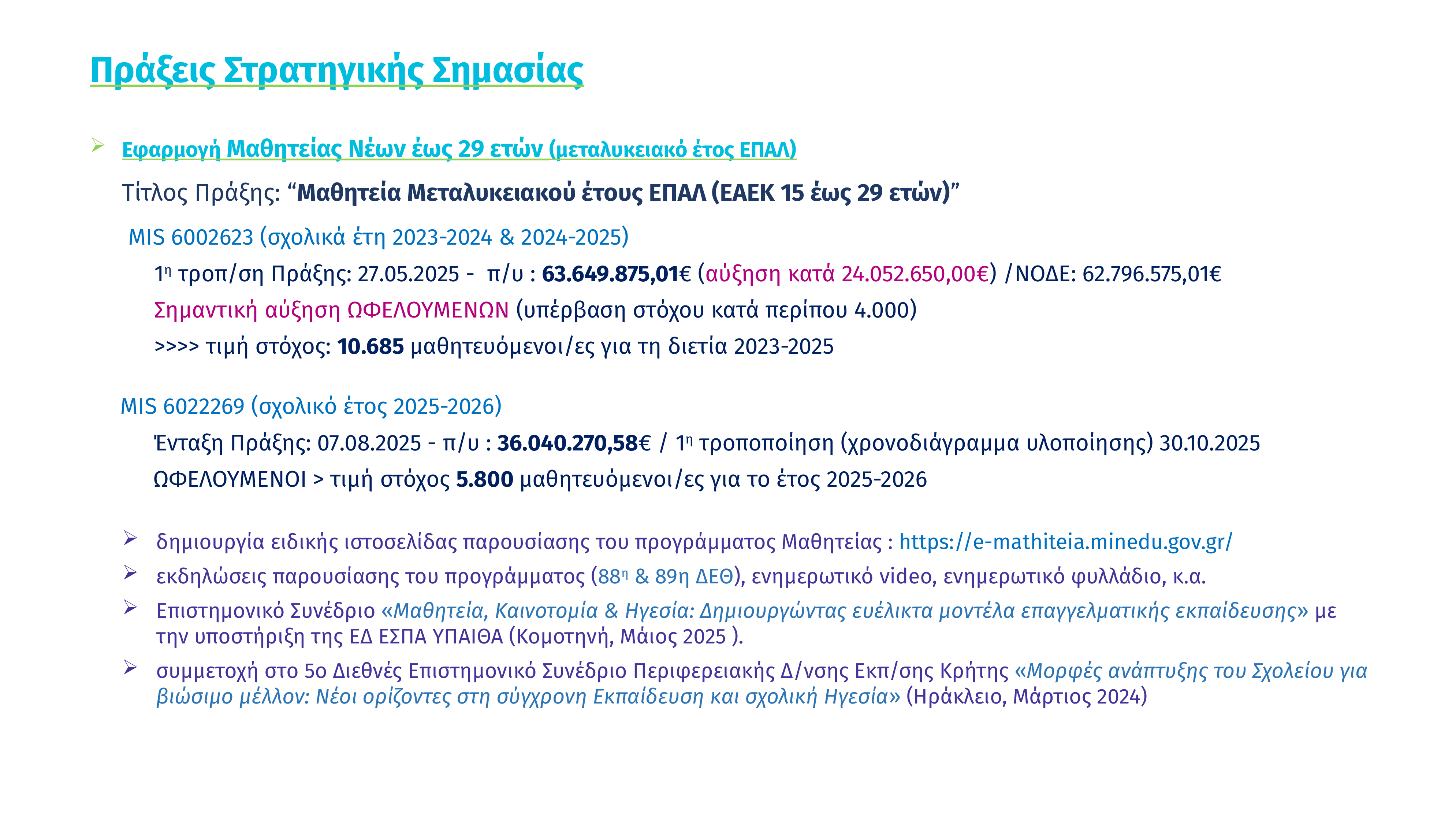

# Πράξεις Στρατηγικής Σημασίας
Εφαρμογή Μαθητείας Νέων έως 29 ετών (μεταλυκειακό έτος ΕΠΑΛ)
Τίτλος Πράξης: “Μαθητεία Μεταλυκειακού έτους ΕΠΑΛ (ΕΑΕΚ 15 έως 29 ετών)”
 MIS 6002623 (σχολικά έτη 2023-2024 & 2024-2025)
1η τροπ/ση Πράξης: 27.05.2025 -  π/υ : 63.649.875,01€ (αύξηση κατά 24.052.650,00€) /ΝΟΔΕ: 62.796.575,01€
Σημαντική αύξηση ΩΦΕΛΟΥΜΕΝΩΝ (υπέρβαση στόχου κατά περίπου 4.000)
>>>> τιμή στόχος: 10.685 μαθητευόμενοι/ες για τη διετία 2023-2025

MIS 6022269 (σχολικό έτος 2025-2026)
Ένταξη Πράξης: 07.08.2025 - π/υ : 36.040.270,58€ / 1η τροποποίηση (χρονοδιάγραμμα υλοποίησης) 30.10.2025
ΩΦΕΛΟΥΜΕΝΟΙ > τιμή στόχος 5.800 μαθητευόμενοι/ες για το έτος 2025-2026

δημιουργία ειδικής ιστοσελίδας παρουσίασης του προγράμματος Μαθητείας : https://e-mathiteia.minedu.gov.gr/
εκδηλώσεις παρουσίασης του προγράμματος (88η & 89η ΔΕΘ), ενημερωτικό video, ενημερωτικό φυλλάδιο, κ.α.
Επιστημονικό Συνέδριο «Μαθητεία, Καινοτομία & Ηγεσία: Δημιουργώντας ευέλικτα μοντέλα επαγγελματικής εκπαίδευσης» με την υποστήριξη της ΕΔ ΕΣΠΑ ΥΠΑΙΘΑ (Κομοτηνή, Μάιος 2025 ).
συμμετοχή στο 5ο Διεθνές Επιστημονικό Συνέδριο Περιφερειακής Δ/νσης Εκπ/σης Κρήτης «Μορφές ανάπτυξης του Σχολείου για βιώσιμο μέλλον: Νέοι ορίζοντες στη σύγχρονη Εκπαίδευση και σχολική Ηγεσία» (Ηράκλειο, Μάρτιος 2024)